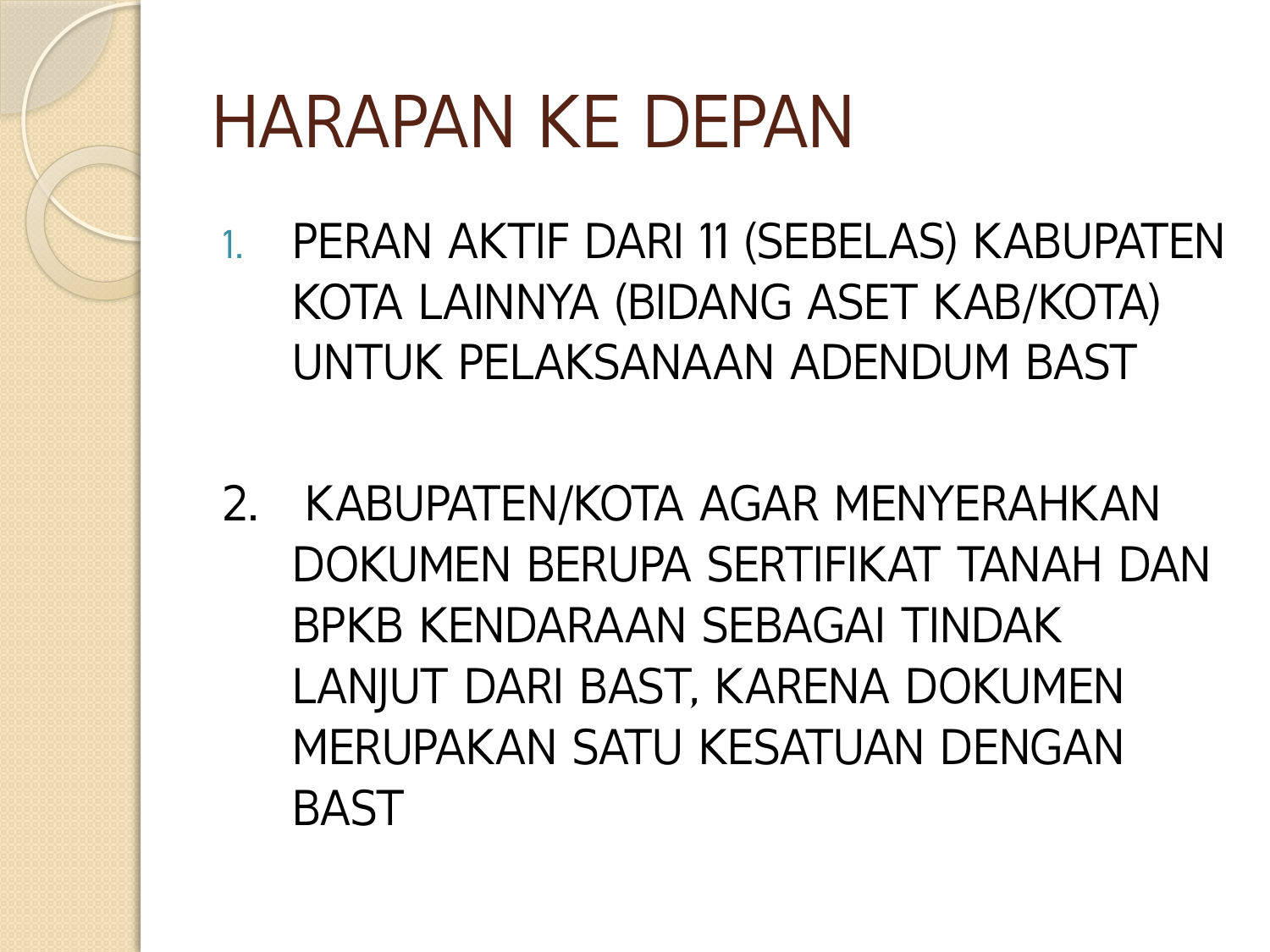

# HARAPAN KE DEPAN
PERAN AKTIF DARI 11 (SEBELAS) KABUPATEN KOTA LAINNYA (BIDANG ASET KAB/KOTA) UNTUK PELAKSANAAN ADENDUM BAST

2.   KABUPATEN/KOTA AGAR MENYERAHKAN DOKUMEN BERUPA SERTIFIKAT TANAH DAN BPKB KENDARAAN SEBAGAI TINDAK LANJUT DARI BAST, KARENA DOKUMEN MERUPAKAN SATU KESATUAN DENGAN BAST